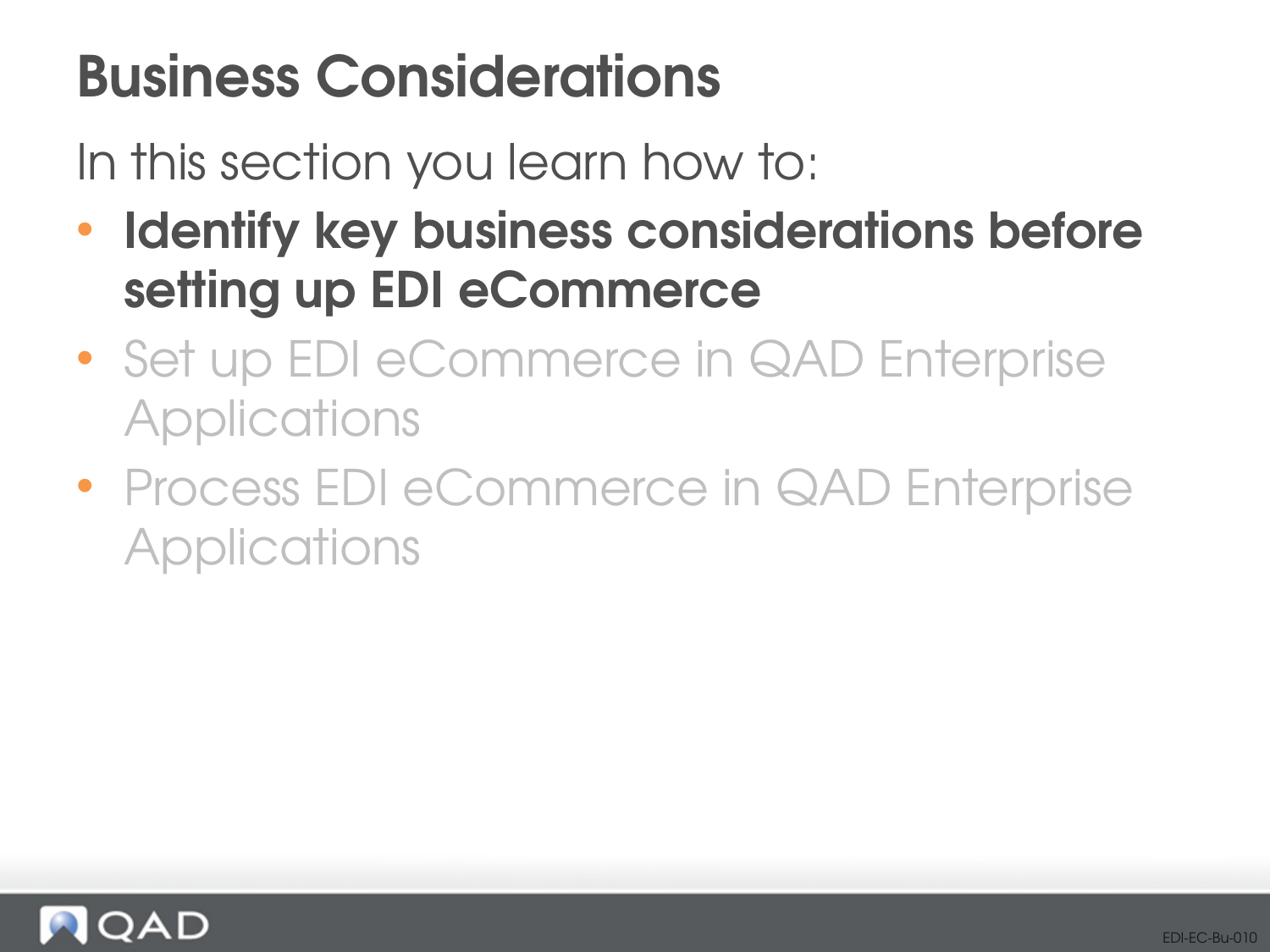

# Business Considerations
In this section you learn how to:
Identify key business considerations before setting up EDI eCommerce
Set up EDI eCommerce in QAD Enterprise Applications
Process EDI eCommerce in QAD Enterprise Applications

EDI-EC-Bu-010